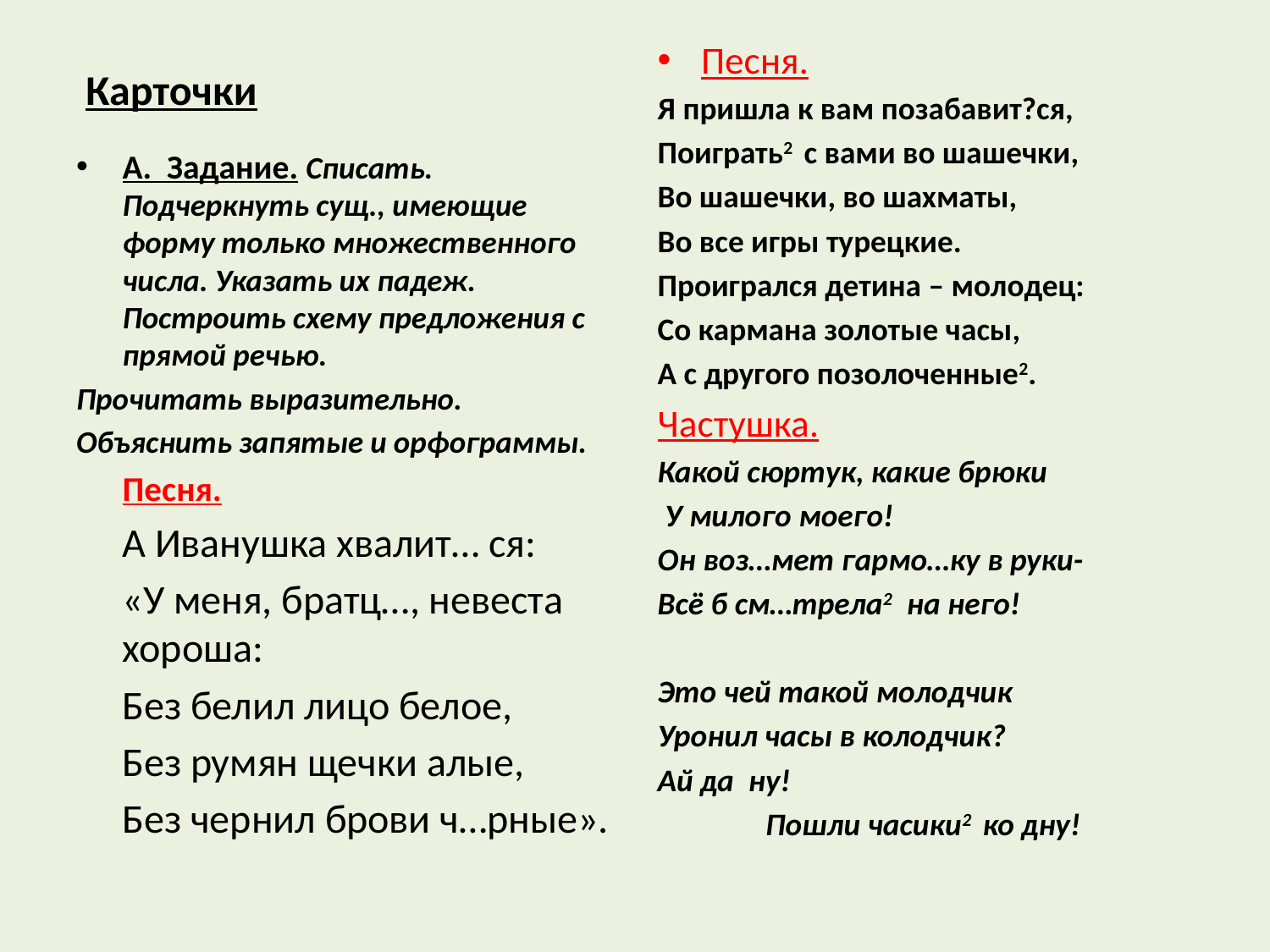

Песня.
Я пришла к вам позабавит?ся,
Поиграть2  с вами во шашечки,
Во шашечки, во шахматы,
Во все игры турецкие.
Проигрался детина – молодец:
Со кармана золотые часы,
А с другого позолоченные2.
Частушка.
Какой сюртук, какие брюки
 У милого моего!
Он воз…мет гармо…ку в руки-
Всё б см…трела2  на него!

Это чей такой молодчик
Уронил часы в колодчик?
Ай да  ну!
               Пошли часики2  ко дну!

# Карточки
А.  Задание. Списать. Подчеркнуть сущ., имеющие форму только множественного числа. Указать их падеж. Построить схему предложения с прямой речью.
Прочитать выразительно.
Объяснить запятые и орфограммы.
			Песня.
	А Иванушка хвалит… ся:
	«У меня, братц…, невеста хороша:
	Без белил лицо белое,
	Без румян щечки алые,
	Без чернил брови ч…рные».